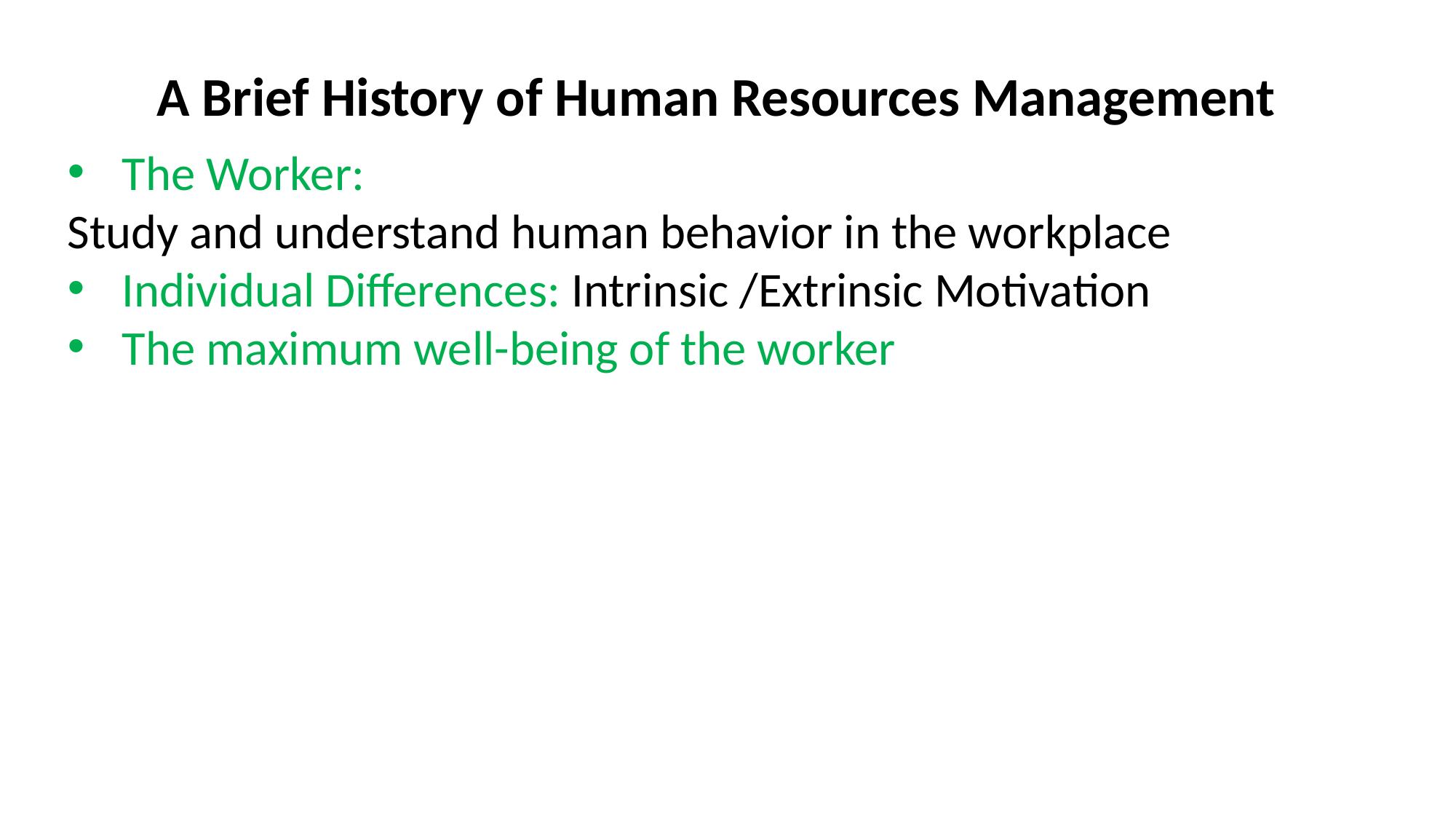

A Brief History of Human Resources Management
The Worker:
Study and understand human behavior in the workplace
Individual Differences: Intrinsic /Extrinsic Motivation
The maximum well-being of the worker